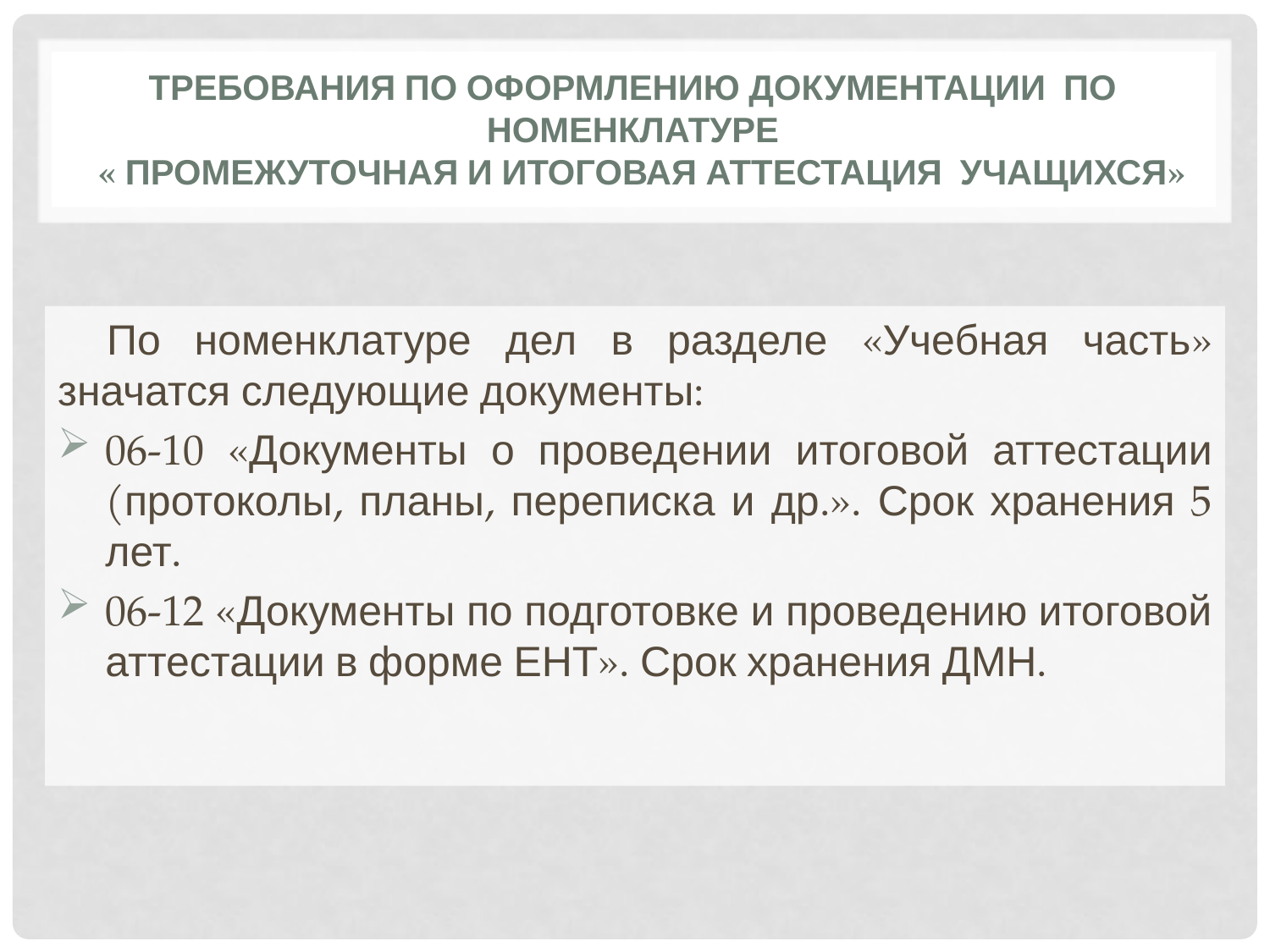

# Требования по оформлению документации  по номенклатуре « Промежуточная и итоговая аттестация  учащихся»
По номенклатуре дел в разделе «Учебная часть» значатся следующие документы:
06-10 «Документы о проведении итоговой аттестации (протоколы, планы, переписка и др.». Срок хранения 5 лет.
06-12 «Документы по подготовке и проведению итоговой аттестации в форме ЕНТ». Срок хранения ДМН.